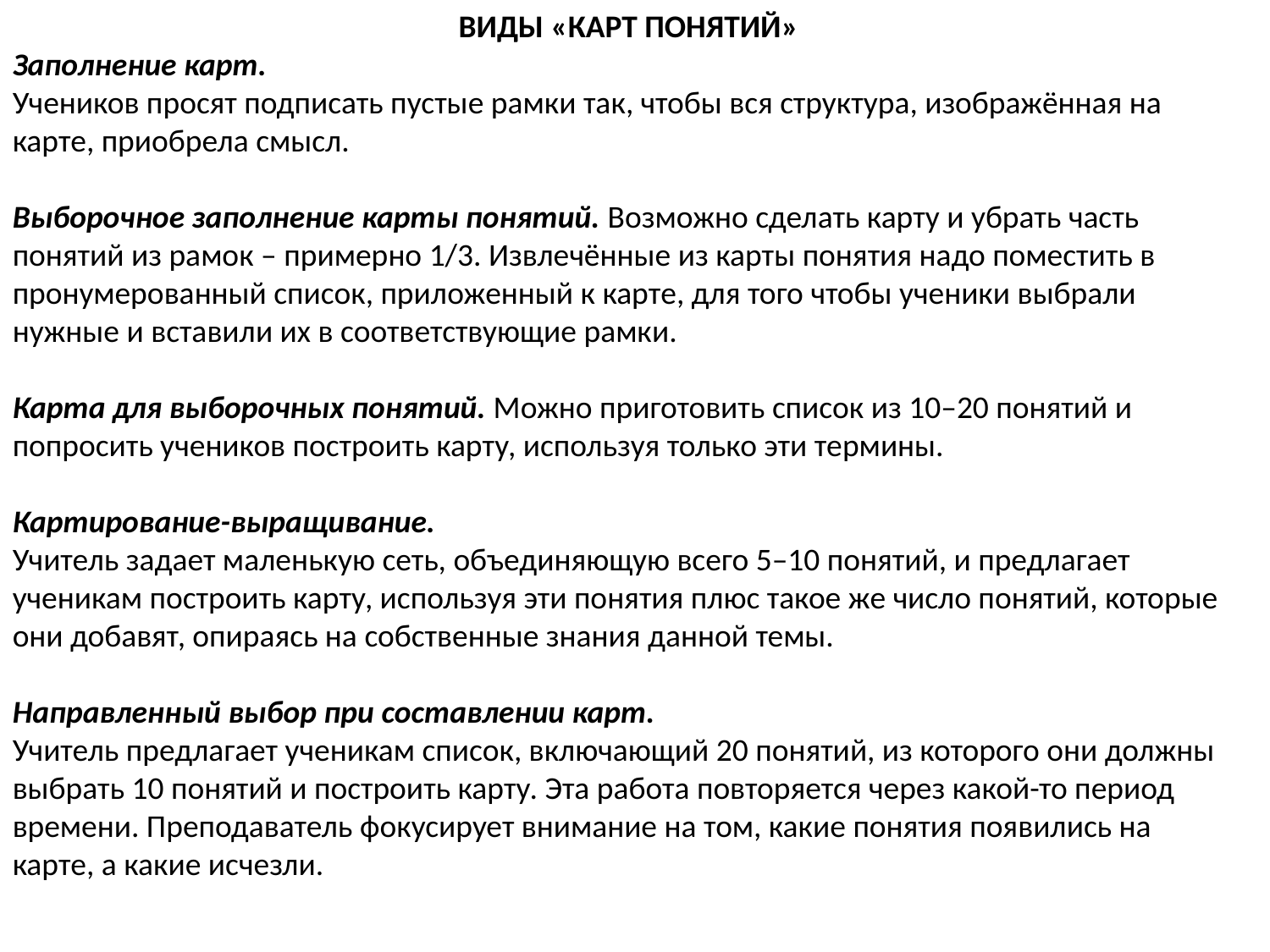

ВИДЫ «КАРТ ПОНЯТИЙ»
Заполнение карт.
Учеников просят подписать пустые рамки так, чтобы вся структура, изображённая на карте, приобрела смысл.

Выборочное заполнение карты понятий. Возможно сделать карту и убрать часть понятий из рамок – примерно 1/3. Извлечённые из карты понятия надо поместить в пронумерованный список, приложенный к карте, для того чтобы ученики выбрали нужные и вставили их в соответствующие рамки.

Карта для выборочных понятий. Можно приготовить список из 10–20 понятий и попросить учеников построить карту, используя только эти термины.

Картирование-выращивание.
Учитель задает маленькую сеть, объединяющую всего 5–10 понятий, и предлагает ученикам построить карту, используя эти понятия плюс такое же число понятий, которые они добавят, опираясь на собственные знания данной темы.

Направленный выбор при составлении карт.
Учитель предлагает ученикам список, включающий 20 понятий, из которого они должны выбрать 10 понятий и построить карту. Эта работа повторяется через какой-то период времени. Преподаватель фокусирует внимание на том, какие понятия появились на карте, а какие исчезли.